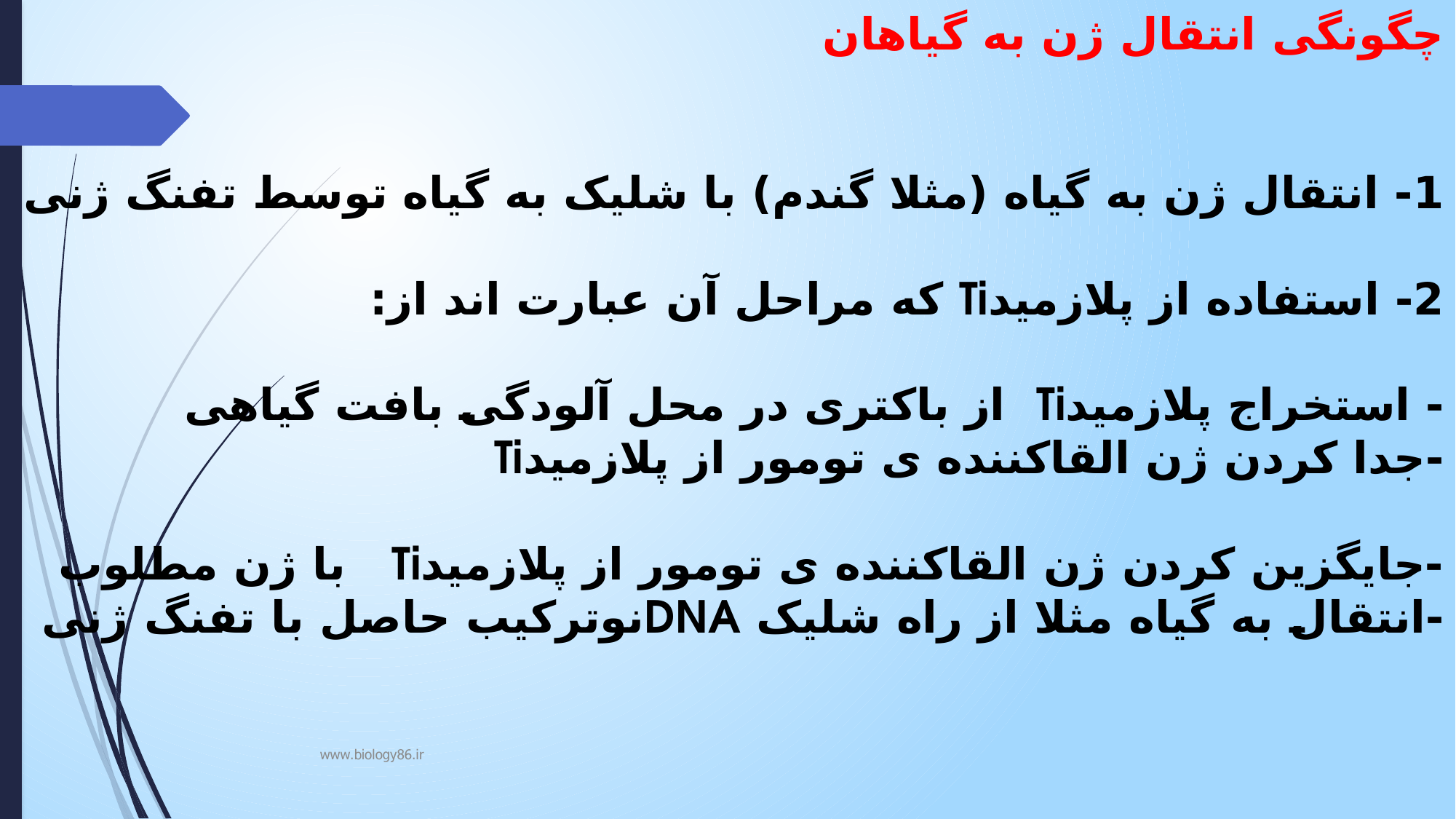

# چگونگی انتقال ژن به گیاهان 1- انتقال ژن به گیاه (مثلا گندم) با شلیک به گیاه توسط تفنگ ژنی 2- استفاده از پلازمیدTi که مراحل آن عبارت اند از: - استخراج پلازمیدTi  از باکتری در محل آلودگی بافت گیاهی -جدا کردن ژن القاکننده ی تومور از پلازمیدTi -جایگزین کردن ژن القاکننده ی تومور از پلازمیدTi   با ژن مطلوب -انتقال به گیاه مثلا از راه شلیک DNAنوترکیب حاصل با تفنگ ژنی
www.biology86.ir